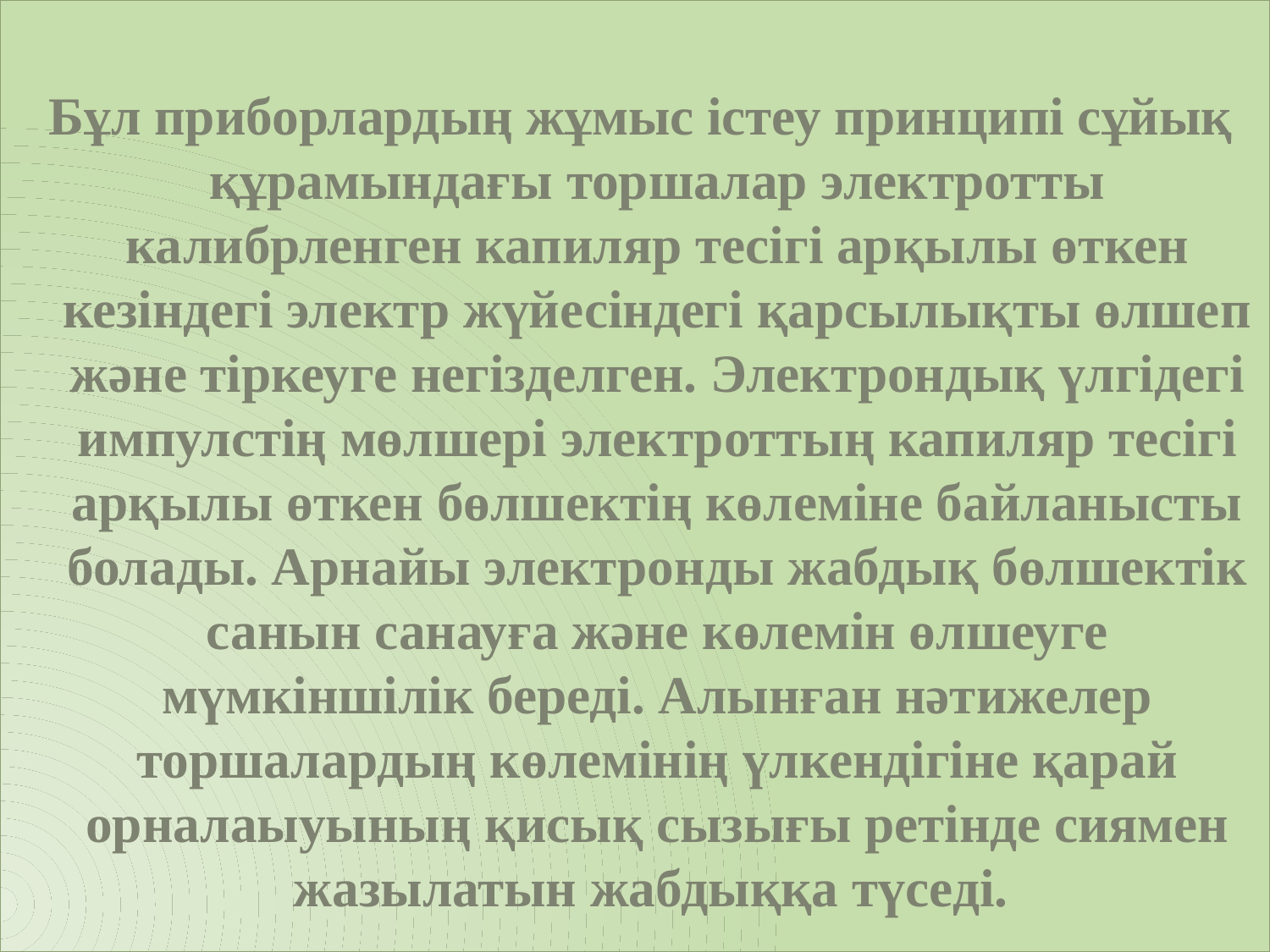

Бұл приборлардың жұмыс істеу принципі сұйық құрамындағы торшалар электротты калибрленген капиляр тесігі арқылы өткен кезіндегі электр жүйесіндегі қарсылықты өлшеп және тіркеуге негізделген. Электрондық үлгідегі импулстің мөлшері электроттың капиляр тесігі арқылы өткен бөлшектің көлеміне байланысты болады. Арнайы электронды жабдық бөлшектік санын санауға және көлемін өлшеуге мүмкіншілік береді. Алынған нәтижелер торшалардың көлемінің үлкендігіне қарай орналаыуының қисық сызығы ретінде сиямен жазылатын жабдыққа түседі.